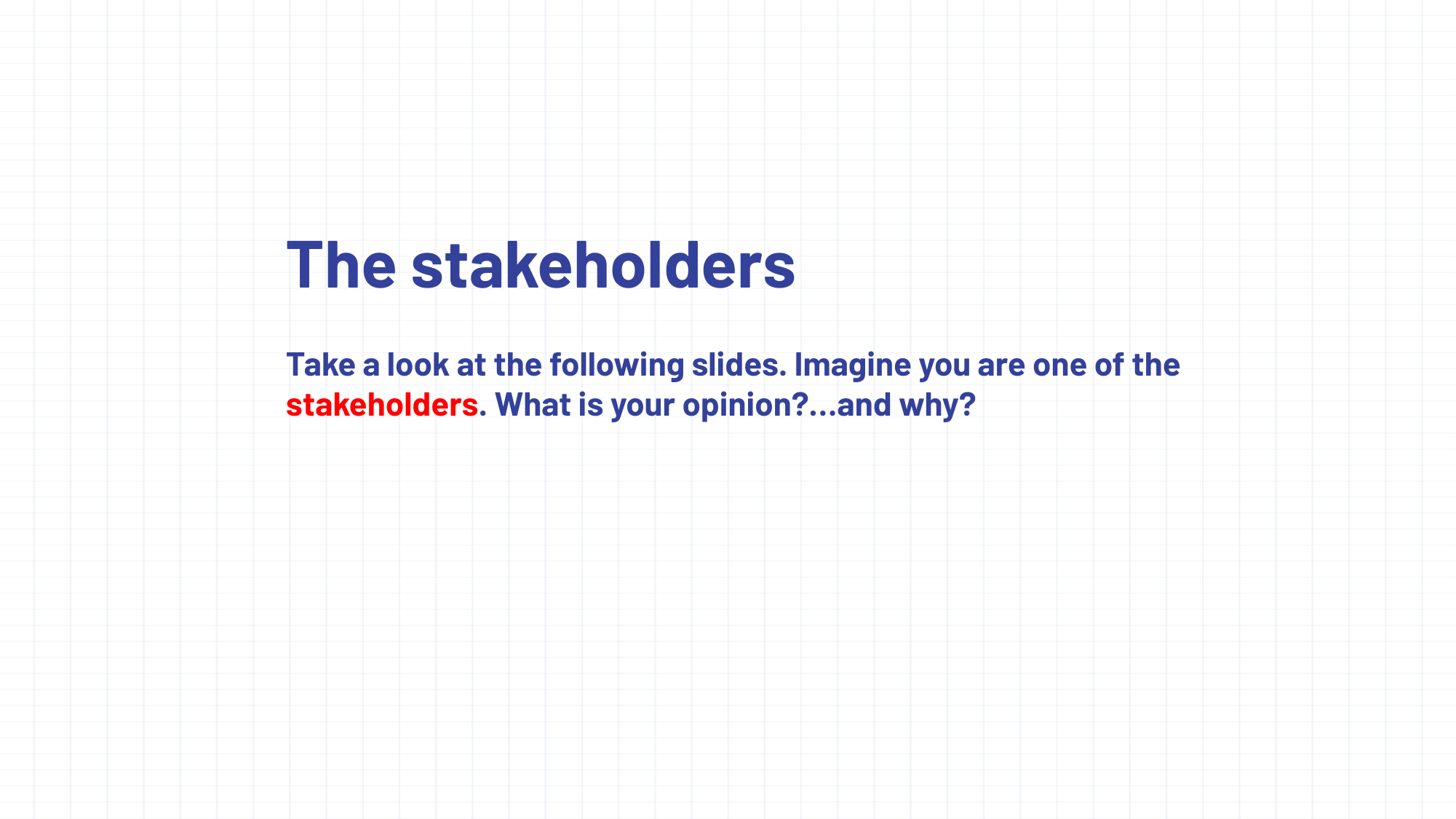

The stakeholders

Take a look at the following slides. Imagine you are one of the stakeholders. What is your opinion?…and why?